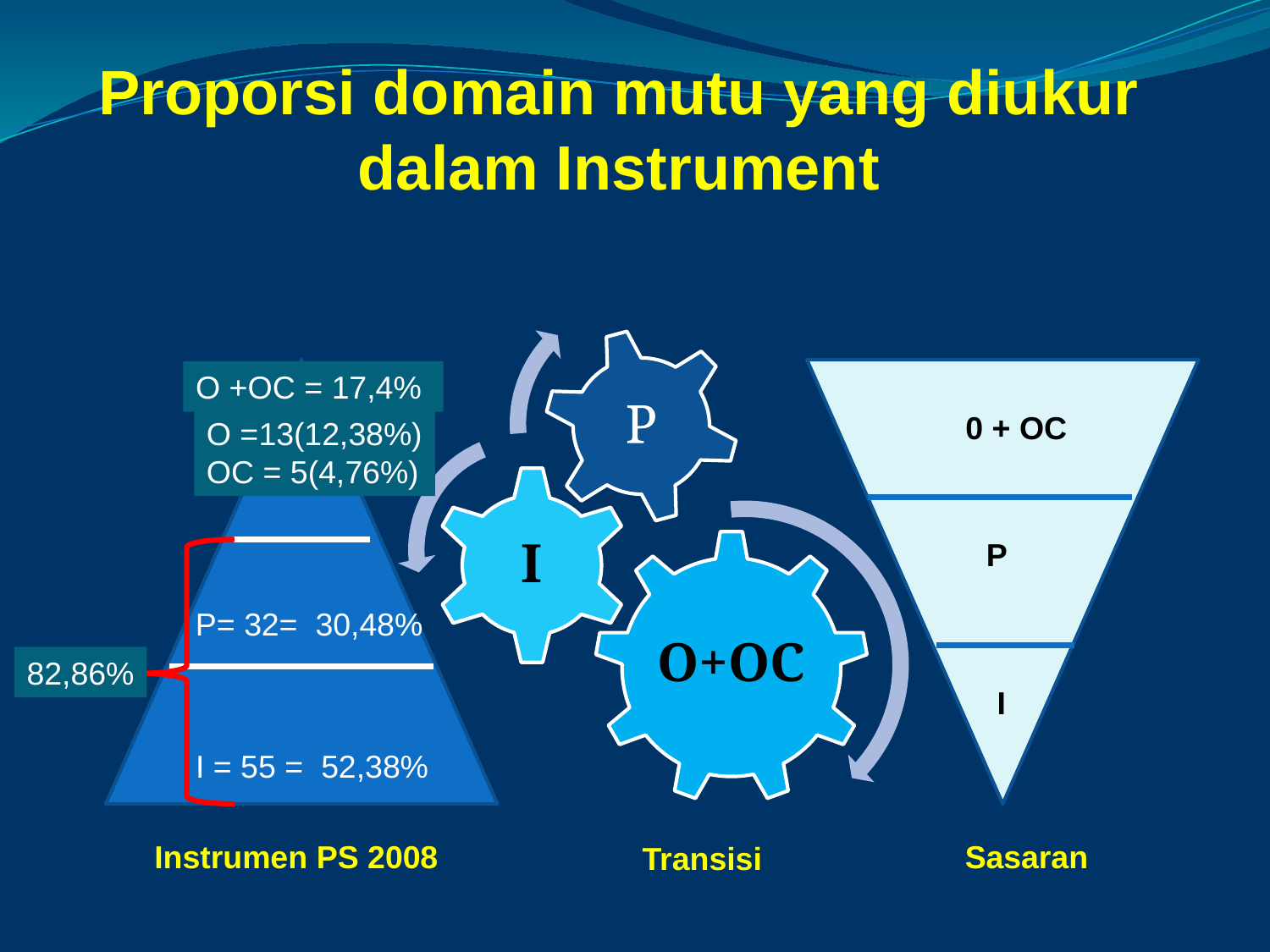

# Proporsi domain mutu yang diukur dalam Instrument
O+OC
I
P

O +OC = 17,4%
0 + OC
O =13(12,38%)
OC = 5(4,76%)
P

P= 32=  30,48%
82,86%
I
I = 55 =  52,38%
Sasaran
Instrumen PS 2008
Transisi